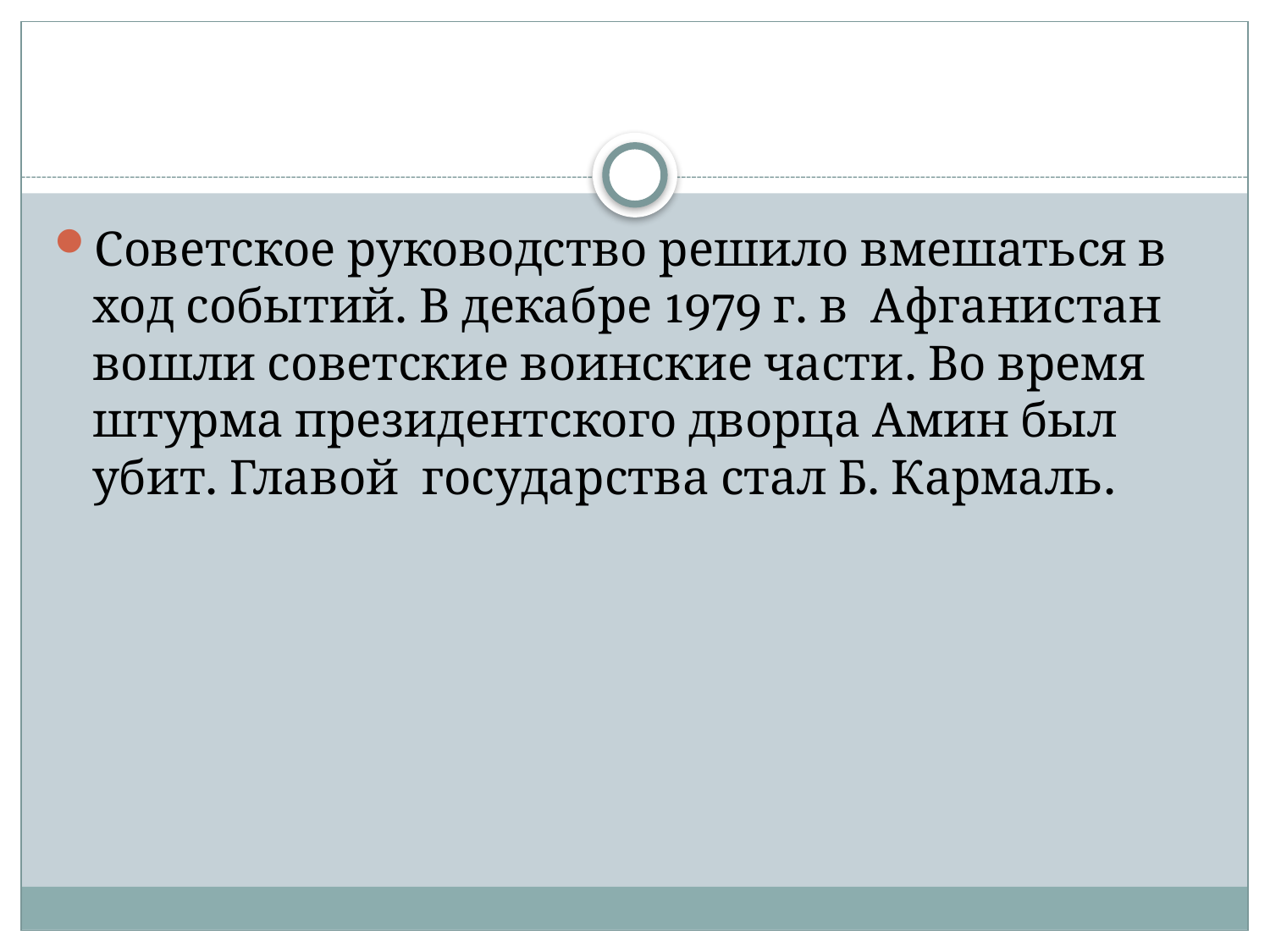

#
Советское руководство решило вмешаться в ход событий. В декабре 1979 г. в  Афганистан вошли советские воинские части. Во время штурма президентского дворца Амин был убит. Главой  государства стал Б. Кармаль.